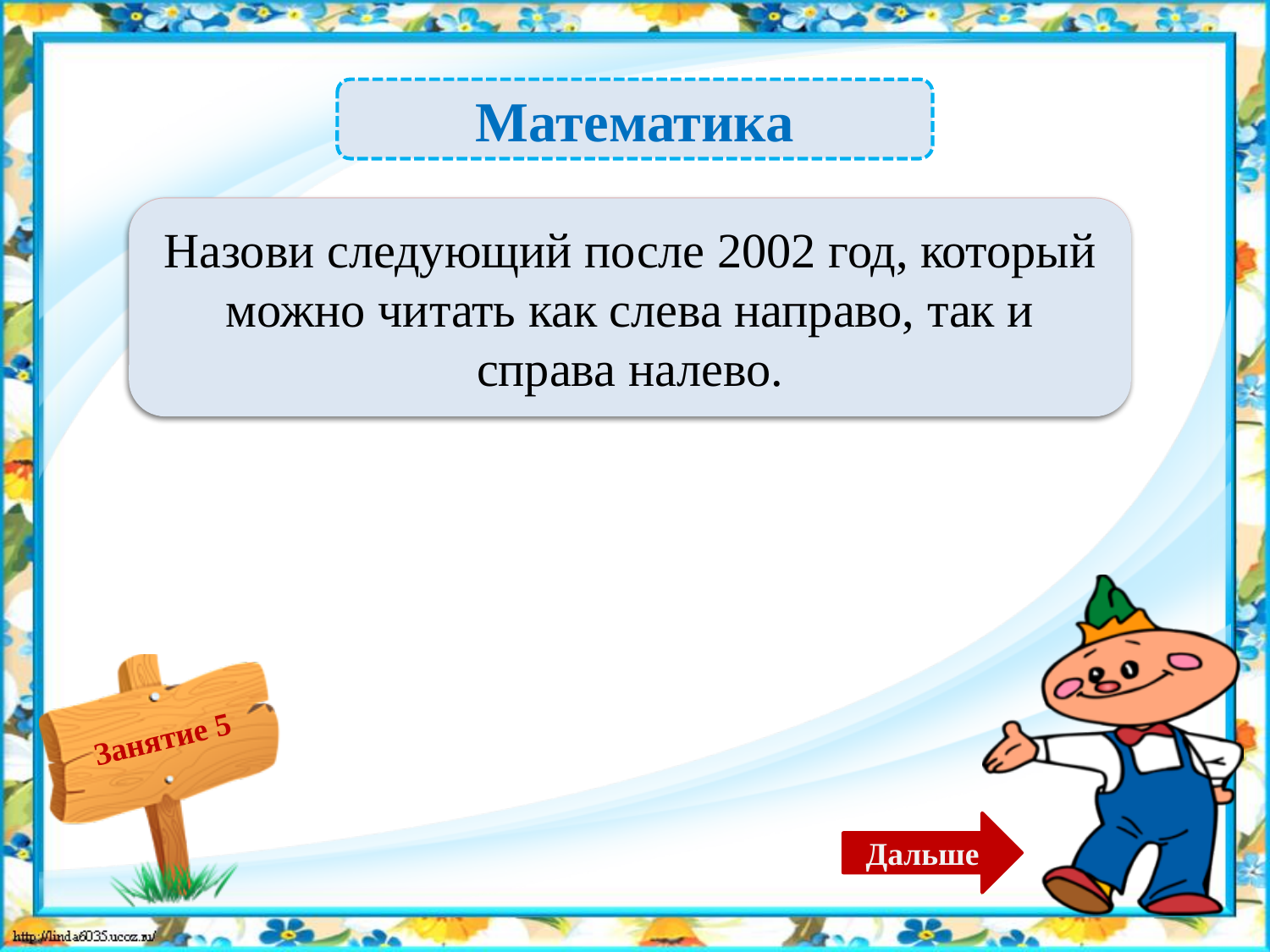

Математика
2112 год – 2б.
Назови следующий после 2002 год, который можно читать как слева направо, так и справа налево.

Дальше